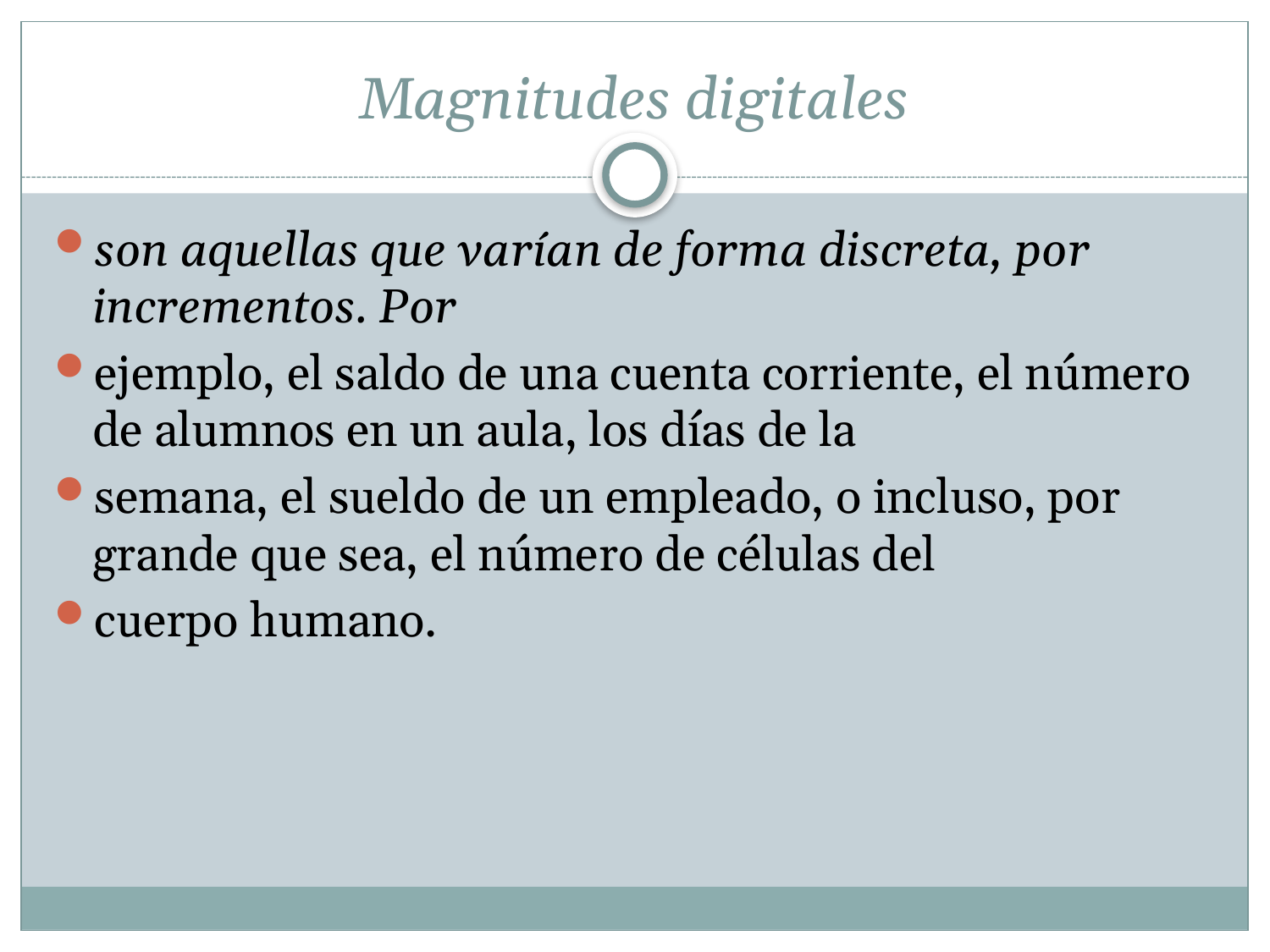

# Magnitudes digitales
son aquellas que varían de forma discreta, por incrementos. Por
ejemplo, el saldo de una cuenta corriente, el número de alumnos en un aula, los días de la
semana, el sueldo de un empleado, o incluso, por grande que sea, el número de células del
cuerpo humano.